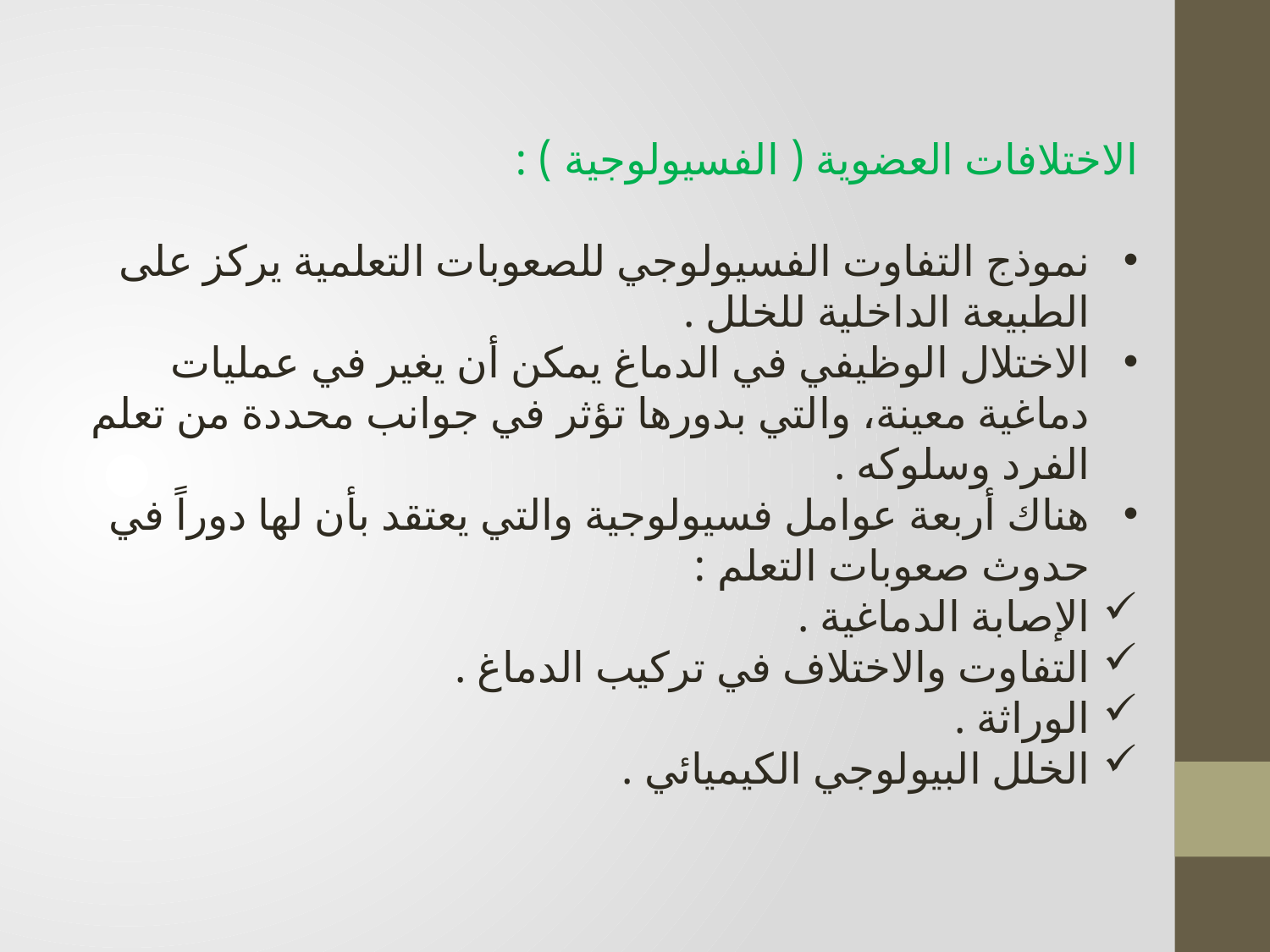

الاختلافات العضوية ( الفسيولوجية ) :

نموذج التفاوت الفسيولوجي للصعوبات التعلمية يركز على الطبيعة الداخلية للخلل .
الاختلال الوظيفي في الدماغ يمكن أن يغير في عمليات دماغية معينة، والتي بدورها تؤثر في جوانب محددة من تعلم الفرد وسلوكه .
هناك أربعة عوامل فسيولوجية والتي يعتقد بأن لها دوراً في حدوث صعوبات التعلم :
الإصابة الدماغية .
التفاوت والاختلاف في تركيب الدماغ .
الوراثة .
الخلل البيولوجي الكيميائي .